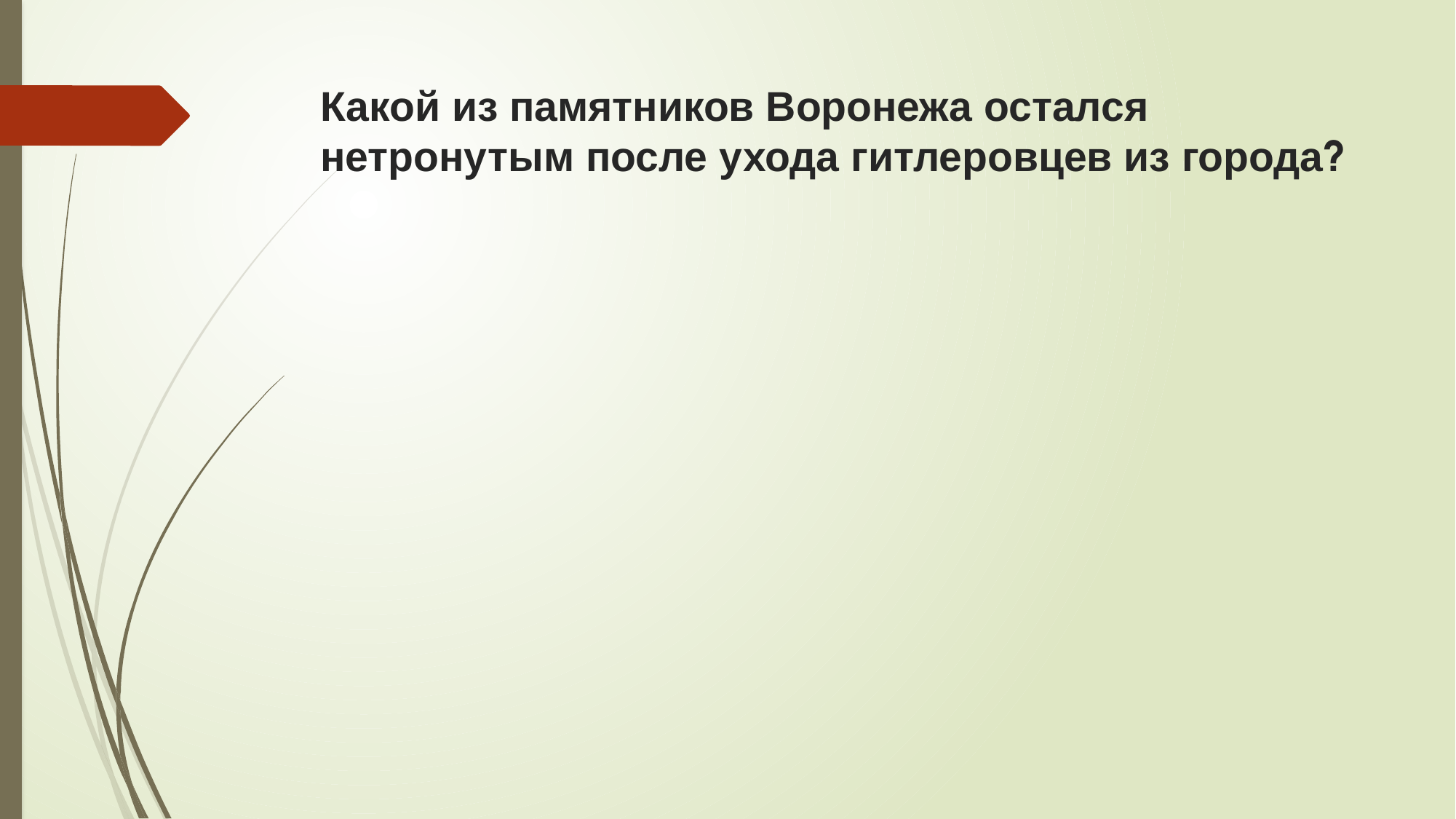

# Какой из памятников Воронежа остался нетронутым после ухода гитлеровцев из города?